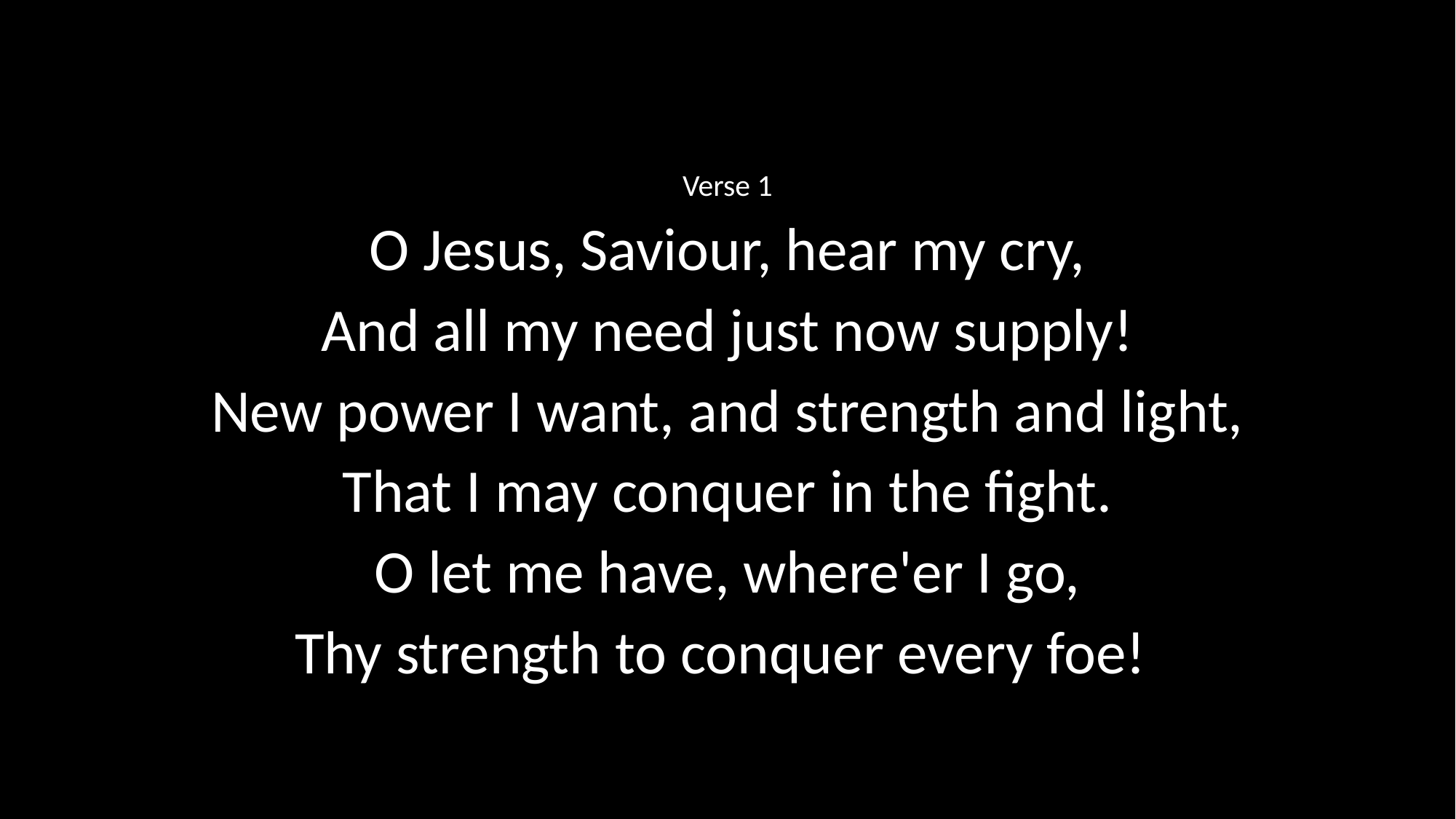

Verse 1
O Jesus, Saviour, hear my cry,
And all my need just now supply!
New power I want, and strength and light,
That I may conquer in the fight.
O let me have, where'er I go,
Thy strength to conquer every foe!